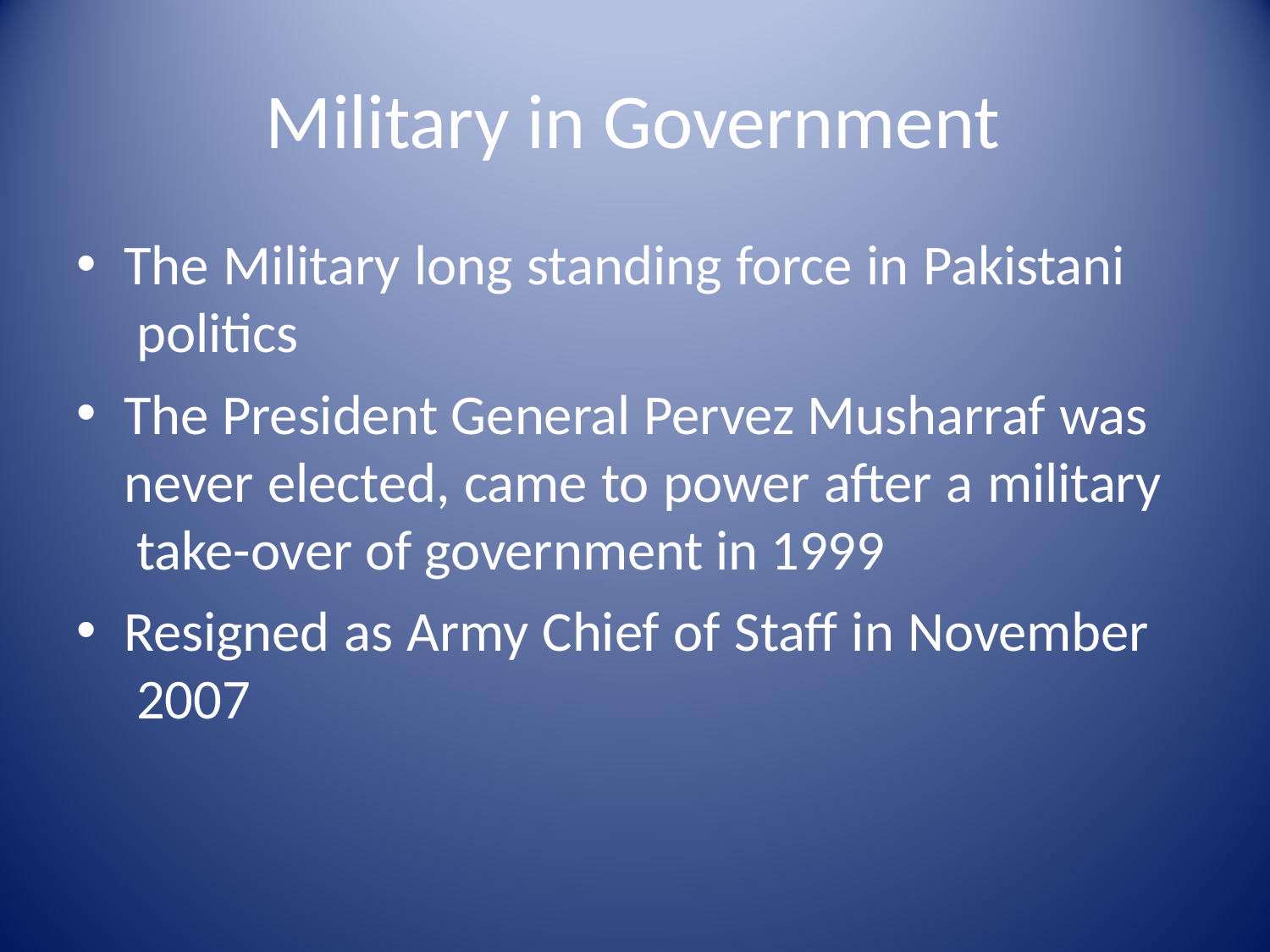

# Military in Government
The Military long standing force in Pakistani  politics
The President General Pervez Musharraf was  never elected, came to power after a military  take-over of government in 1999
Resigned as Army Chief of Staff in November  2007